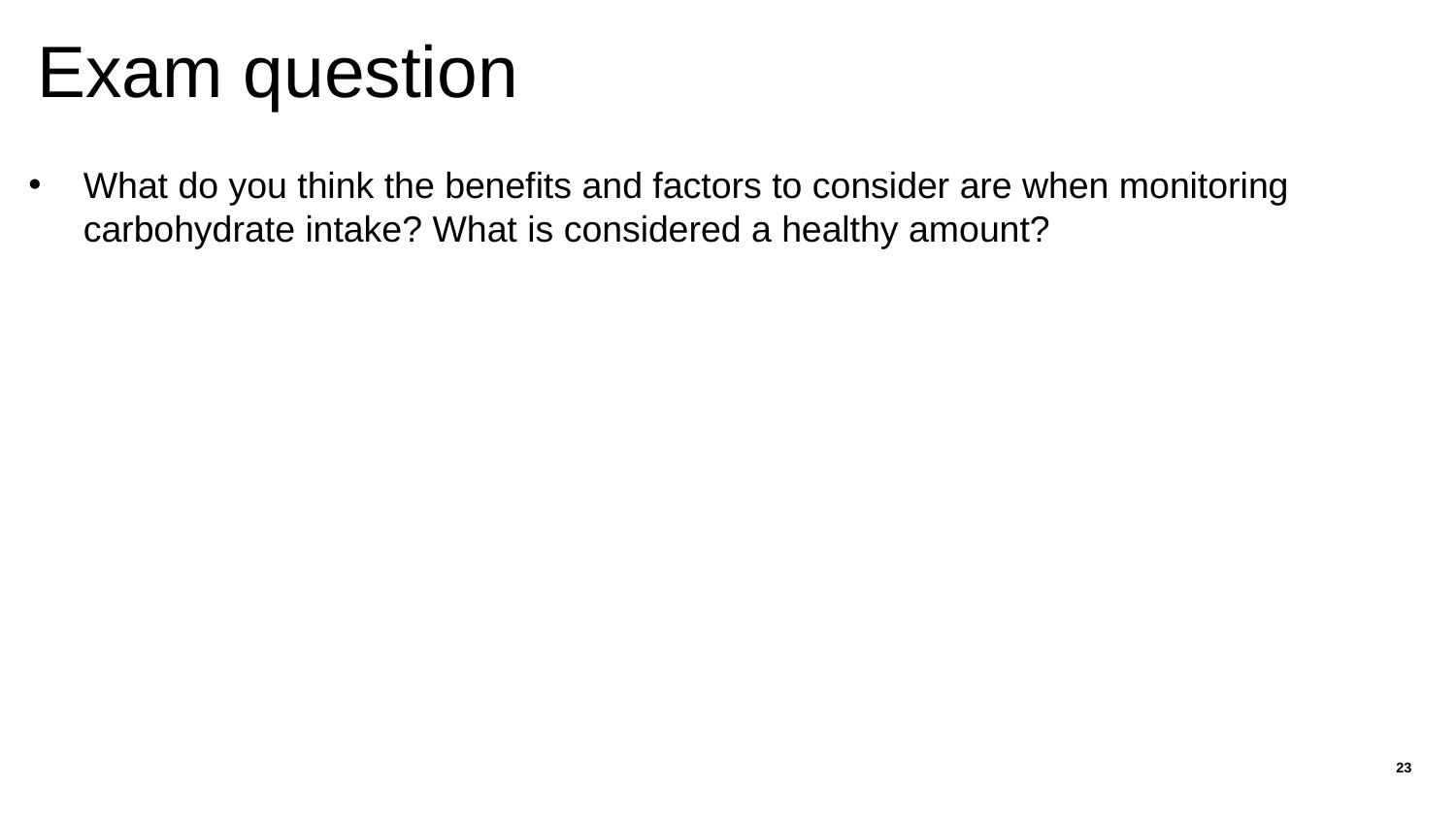

# Exam question

What do you think the benefits and factors to consider are when monitoring carbohydrate intake? What is considered a healthy amount?

23